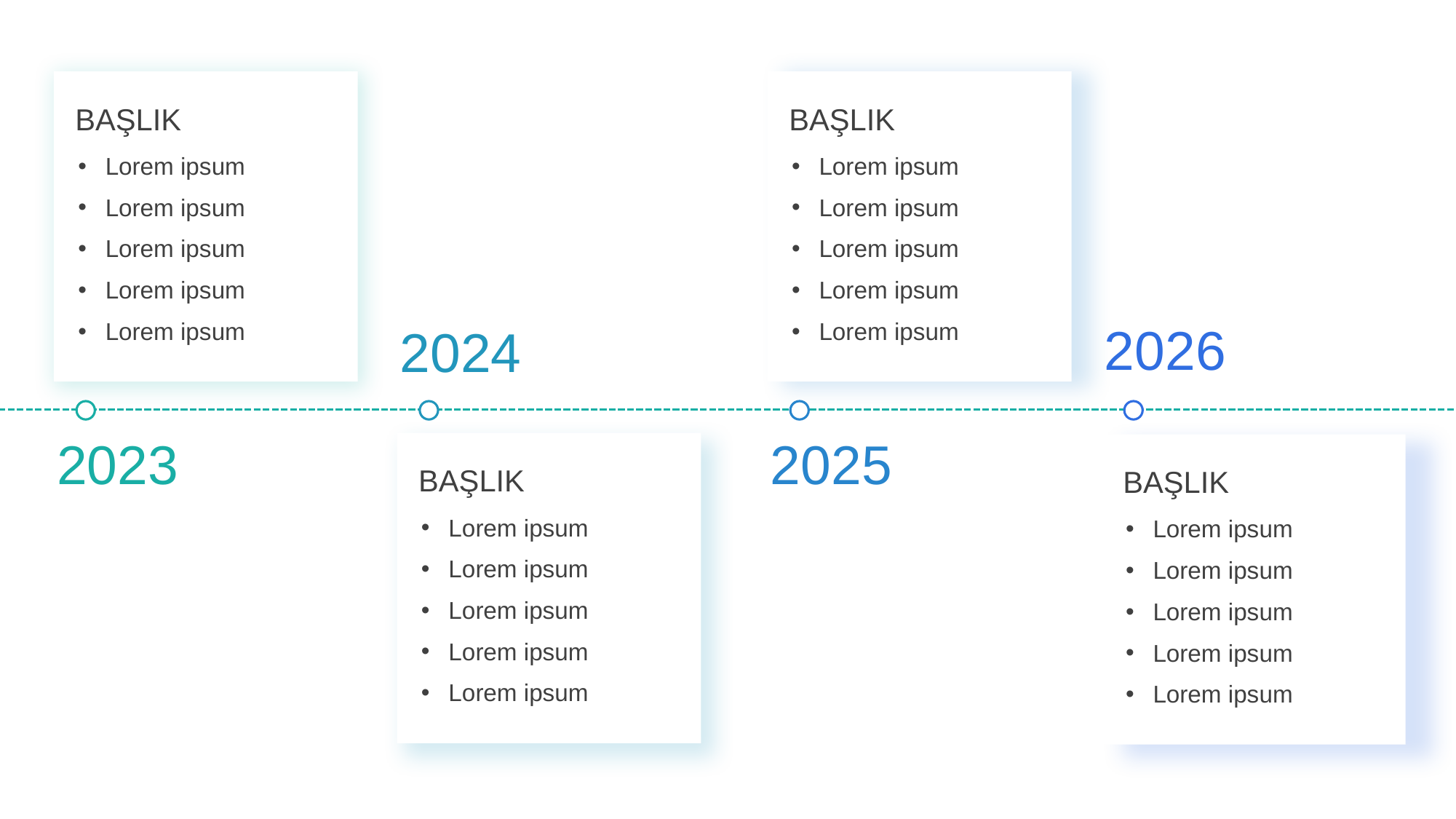

BAŞLIK
BAŞLIK
Lorem ipsum
Lorem ipsum
Lorem ipsum
Lorem ipsum
Lorem ipsum

Lorem ipsum
Lorem ipsum
Lorem ipsum
Lorem ipsum
Lorem ipsum

2026
2024
2023
2025
BAŞLIK
BAŞLIK
Lorem ipsum
Lorem ipsum
Lorem ipsum
Lorem ipsum
Lorem ipsum

Lorem ipsum
Lorem ipsum
Lorem ipsum
Lorem ipsum
Lorem ipsum